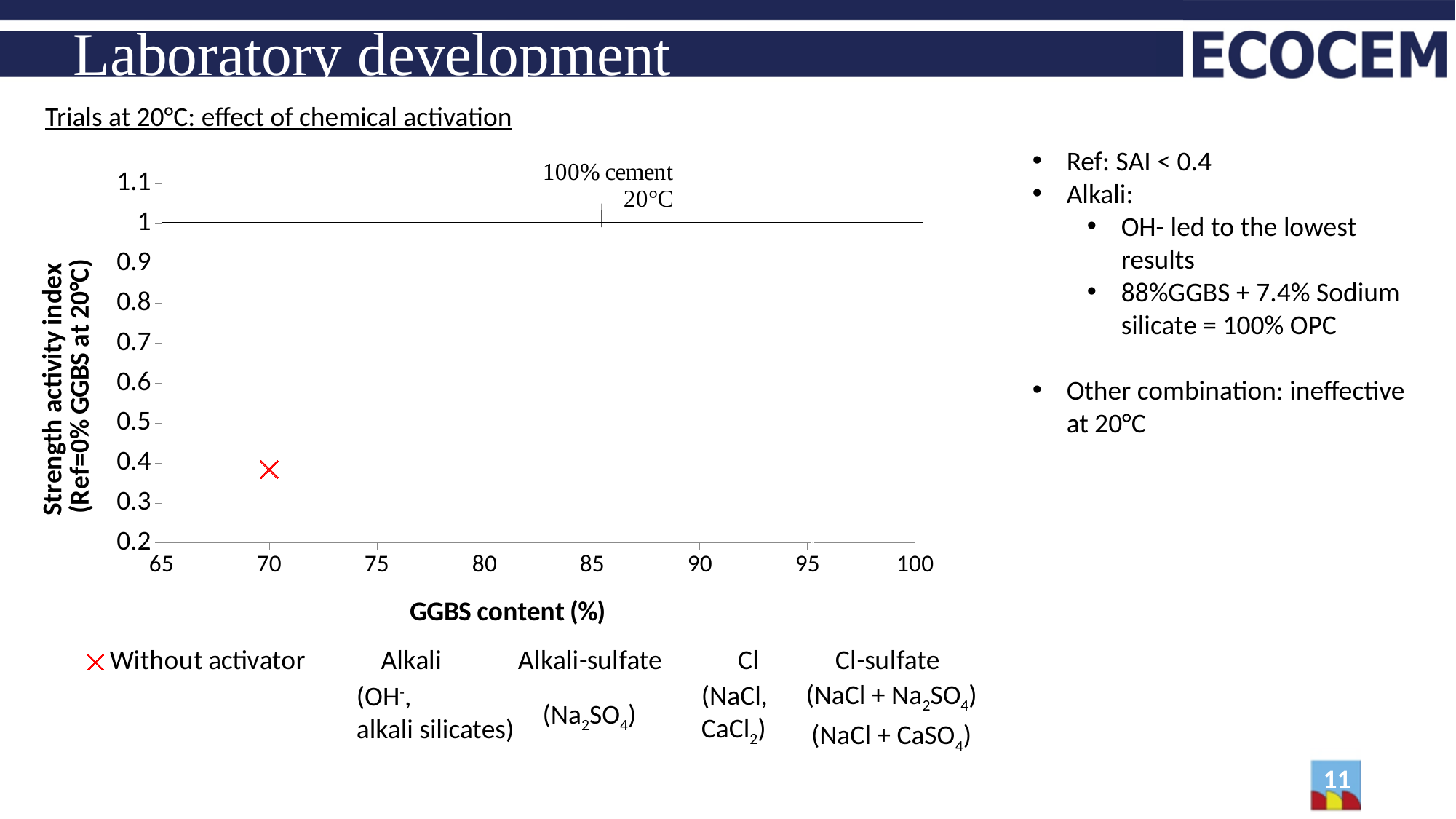

Laboratory development
Trials at 20°C: effect of chemical activation
Ref: SAI < 0.4
Alkali:
OH- led to the lowest results
88%GGBS + 7.4% Sodium silicate = 100% OPC

Other combination: ineffective at 20°C

### Chart

| Category | Without activator | Alkali | Alkali-sulfate | Cl | Cl-sulfate |
|---|---|---|---|---|---|
(NaCl + Na2SO4)
(NaCl,
CaCl2)
(OH-,
alkali silicates)
(Na2SO4)
(NaCl + CaSO4)
11